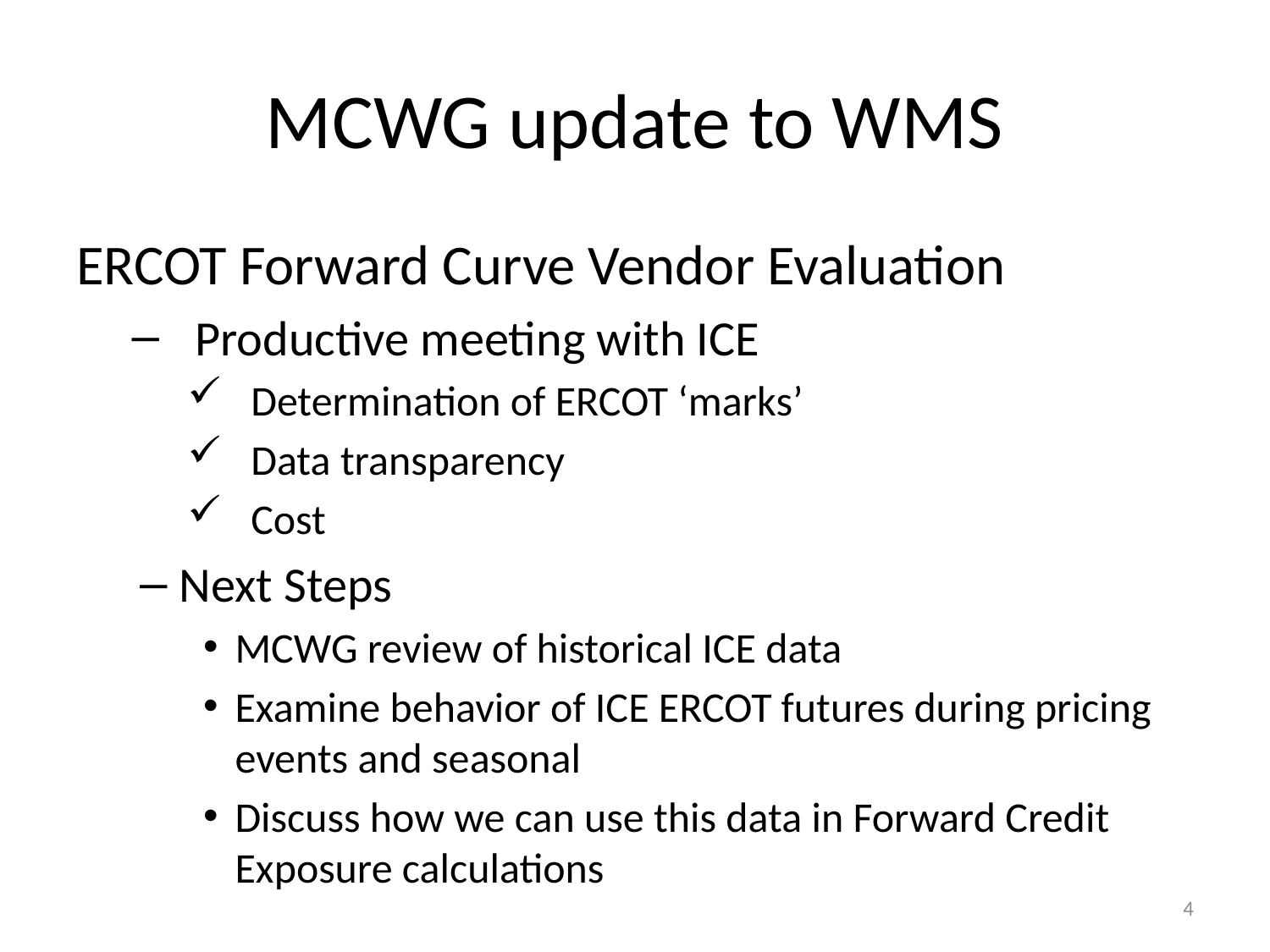

# MCWG update to WMS
ERCOT Forward Curve Vendor Evaluation
Productive meeting with ICE
Determination of ERCOT ‘marks’
Data transparency
Cost
Next Steps
MCWG review of historical ICE data
Examine behavior of ICE ERCOT futures during pricing events and seasonal
Discuss how we can use this data in Forward Credit Exposure calculations
4